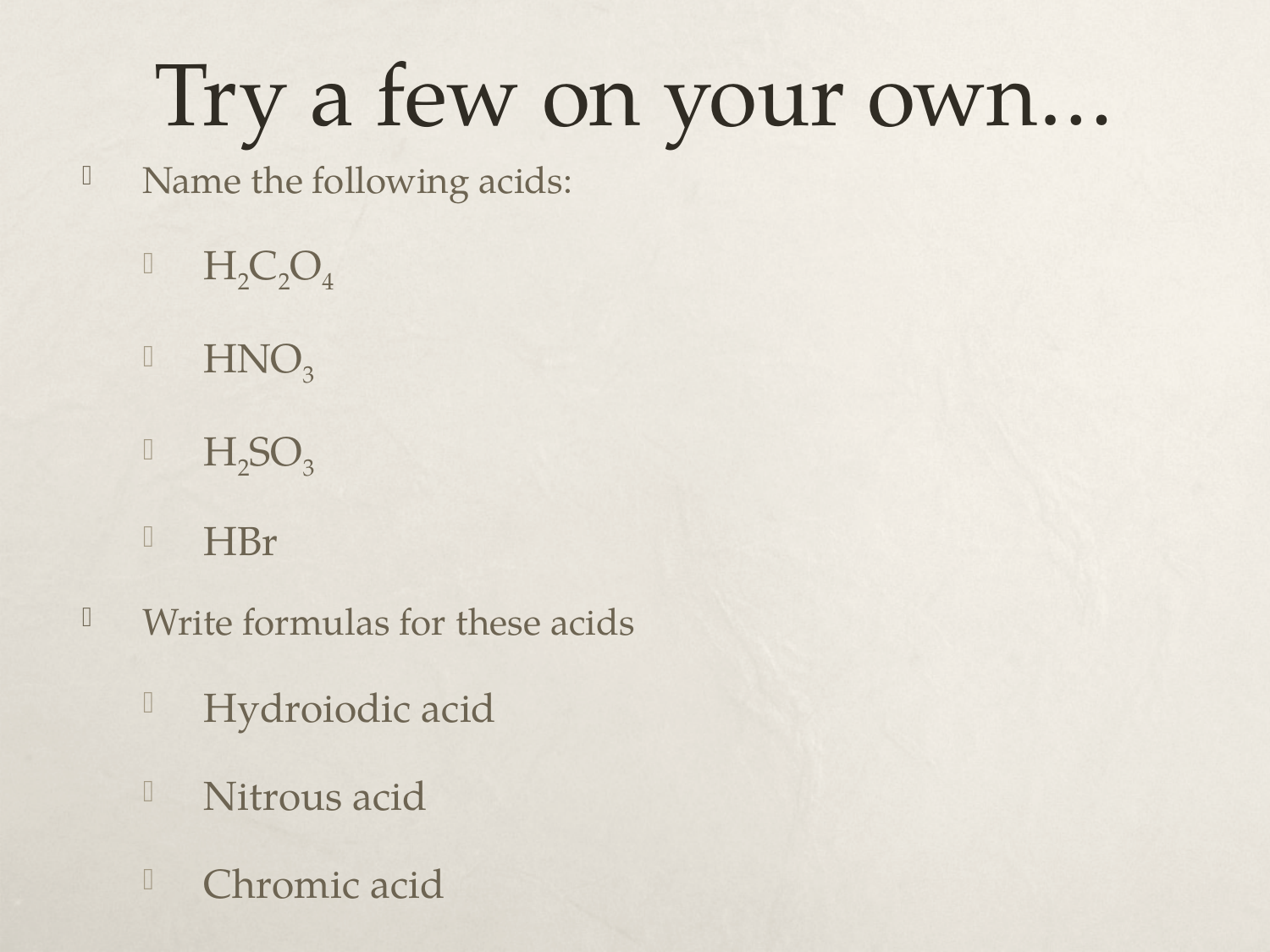

# Try a few on your own…
Name the following acids:
H2C2O4
HNO3
H2SO3
HBr
Write formulas for these acids
Hydroiodic acid
Nitrous acid
Chromic acid